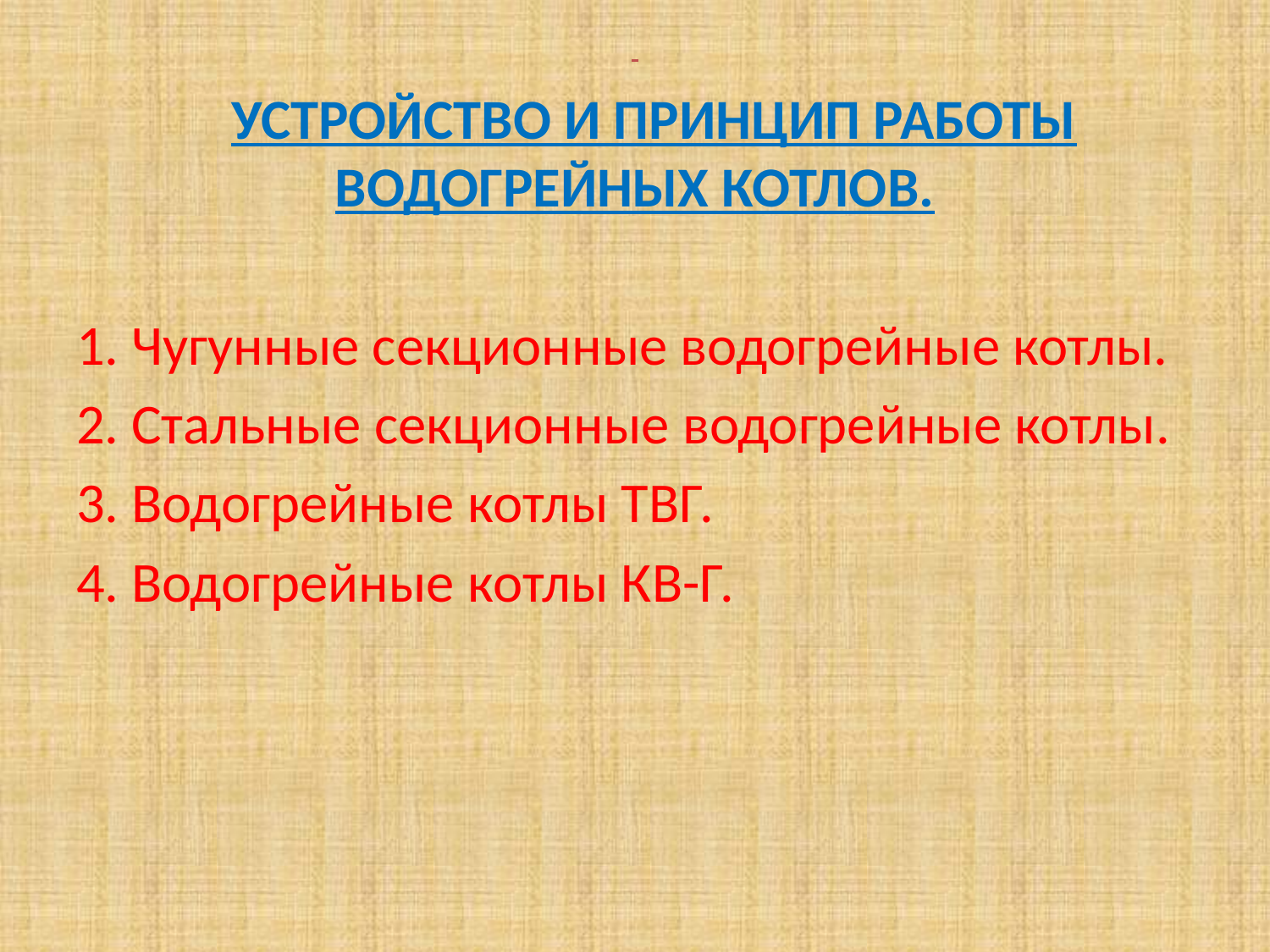

#
   УСТРОЙСТВО И ПРИНЦИП РАБОТЫ ВОДОГРЕЙНЫХ КОТЛОВ.

1. Чугунные секционные водогрейные котлы.
2. Стальные секционные водогрейные котлы.
3. Водогрейные котлы ТВГ.
4. Водогрейные котлы КВ-Г.